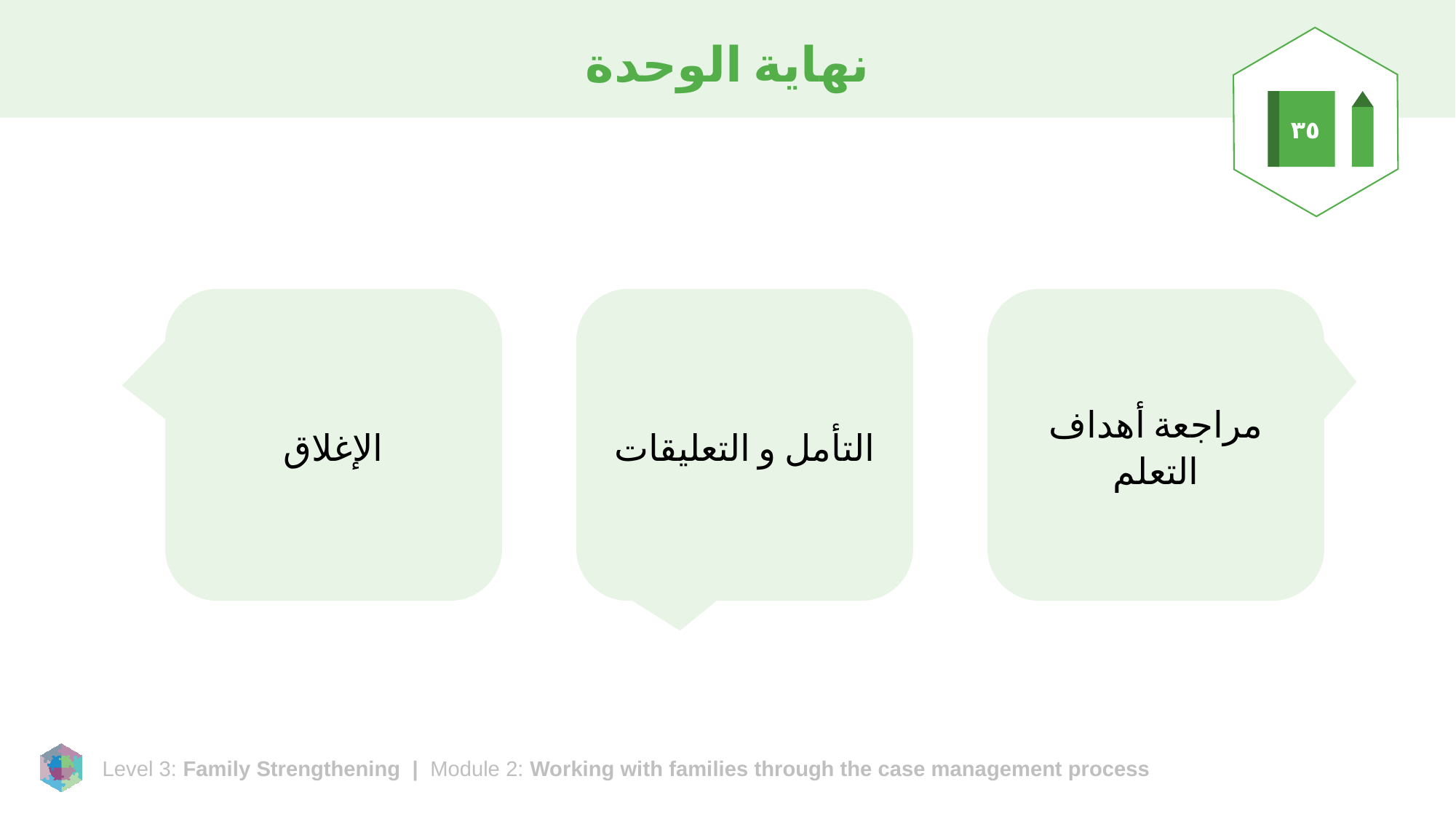

# نهاية الوحدة

٣٥

الإغلاق
التأمل و التعليقات
مراجعة أهداف التعلم